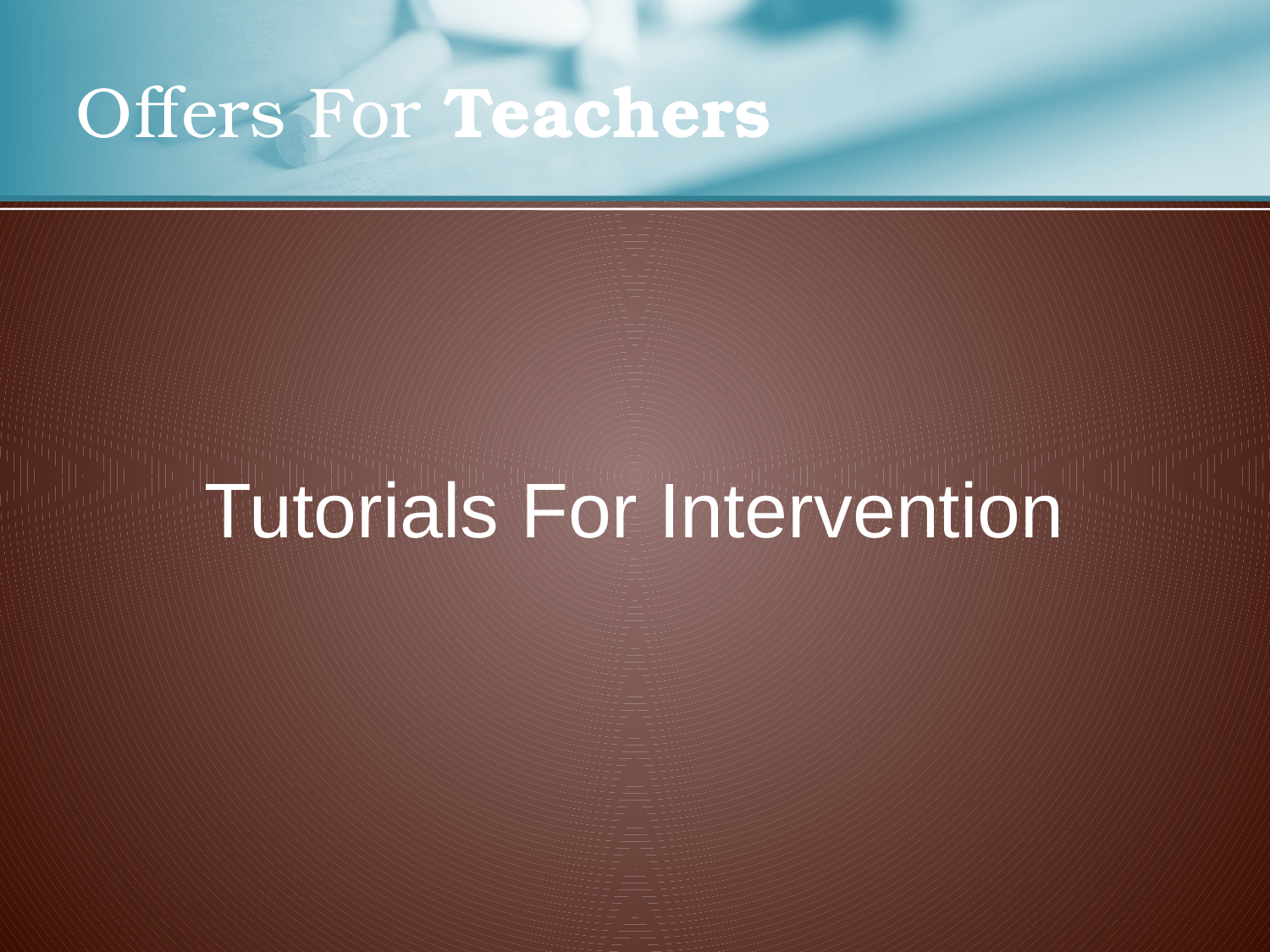

# Offers For Teachers

Tutorials For Intervention